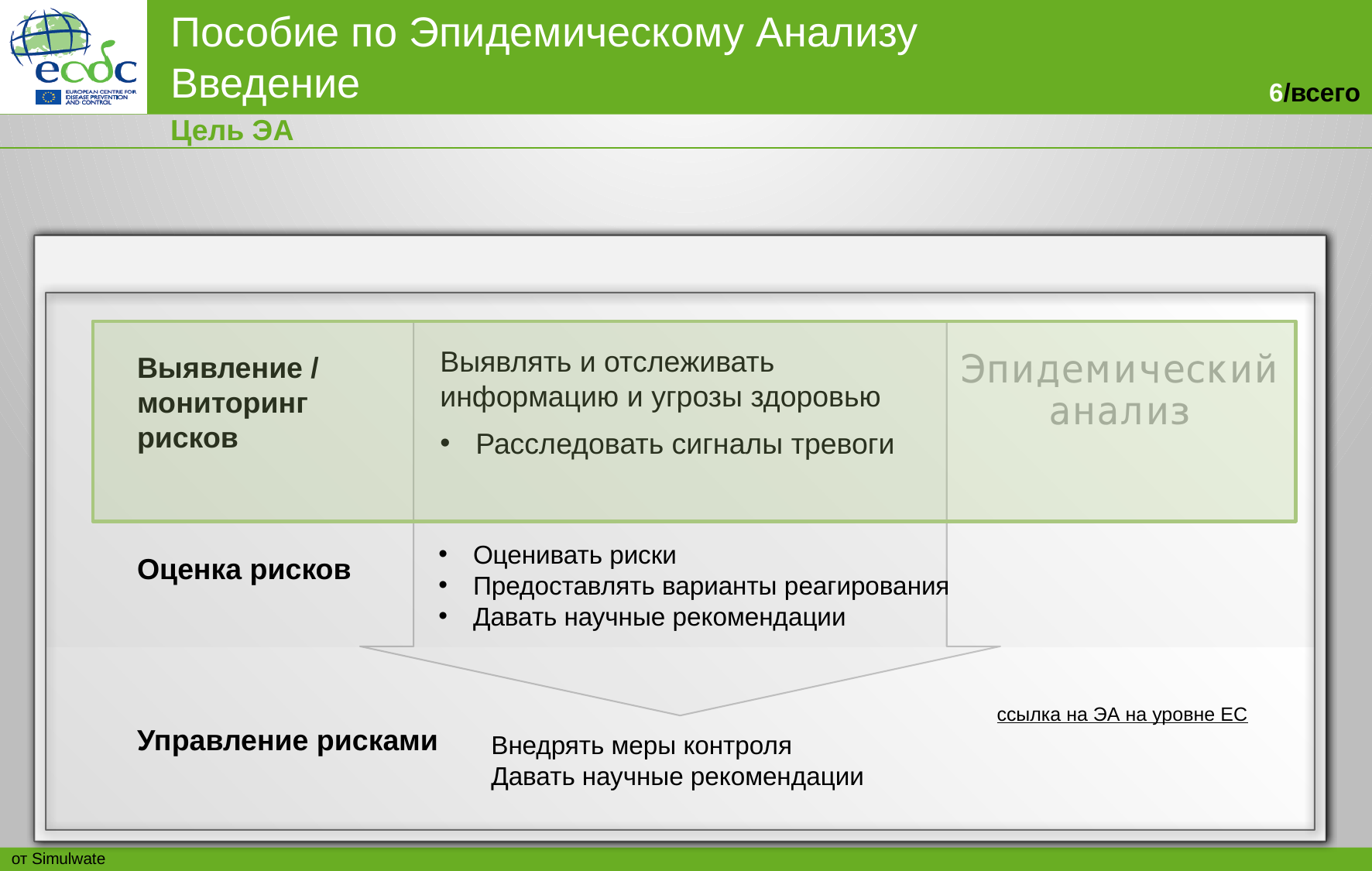

Цель ЭА

Выявлять и отслеживать информацию и угрозы здоровью
Выявление / мониторинг
рисков
Эпидемический анализ
 Расследовать сигналы тревоги
 Оценивать риски
 Предоставлять варианты реагирования
 Давать научные рекомендации

Оценка рисков

ссылка на ЭА на уровне ЕС
Управление рисками
Внедрять меры контроля
Давать научные рекомендации